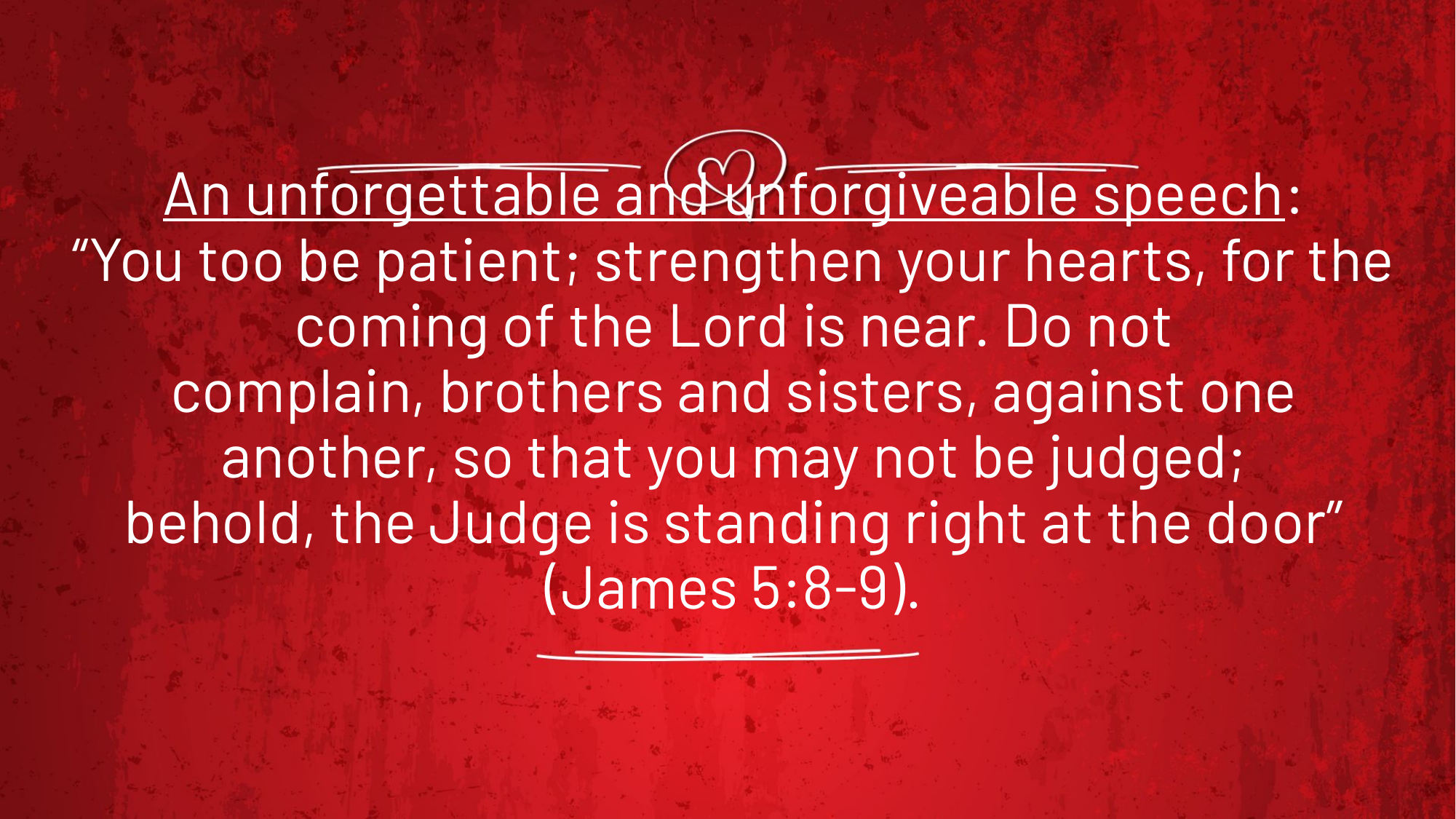

# An unforgettable and unforgiveable speech: “You too be patient; strengthen your hearts, for the coming of the Lord is near. Do not complain, brothers and sisters, against one another, so that you may not be judged; behold, the Judge is standing right at the door” (James 5:8-9).